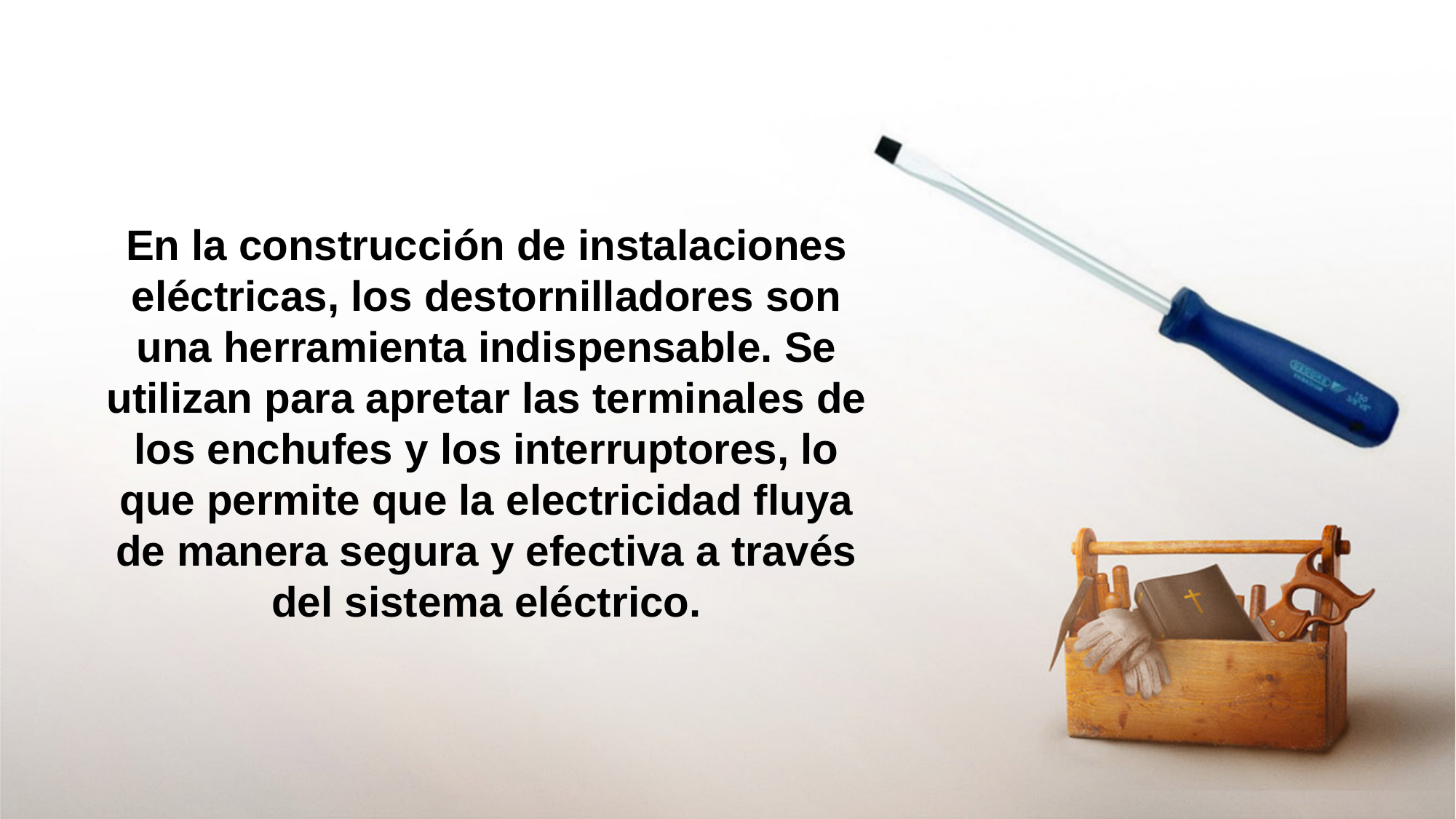

En la construcción de instalaciones eléctricas, los destornilladores son una herramienta indispensable. Se utilizan para apretar las terminales de los enchufes y los interruptores, lo que permite que la electricidad fluya de manera segura y efectiva a través del sistema eléctrico.